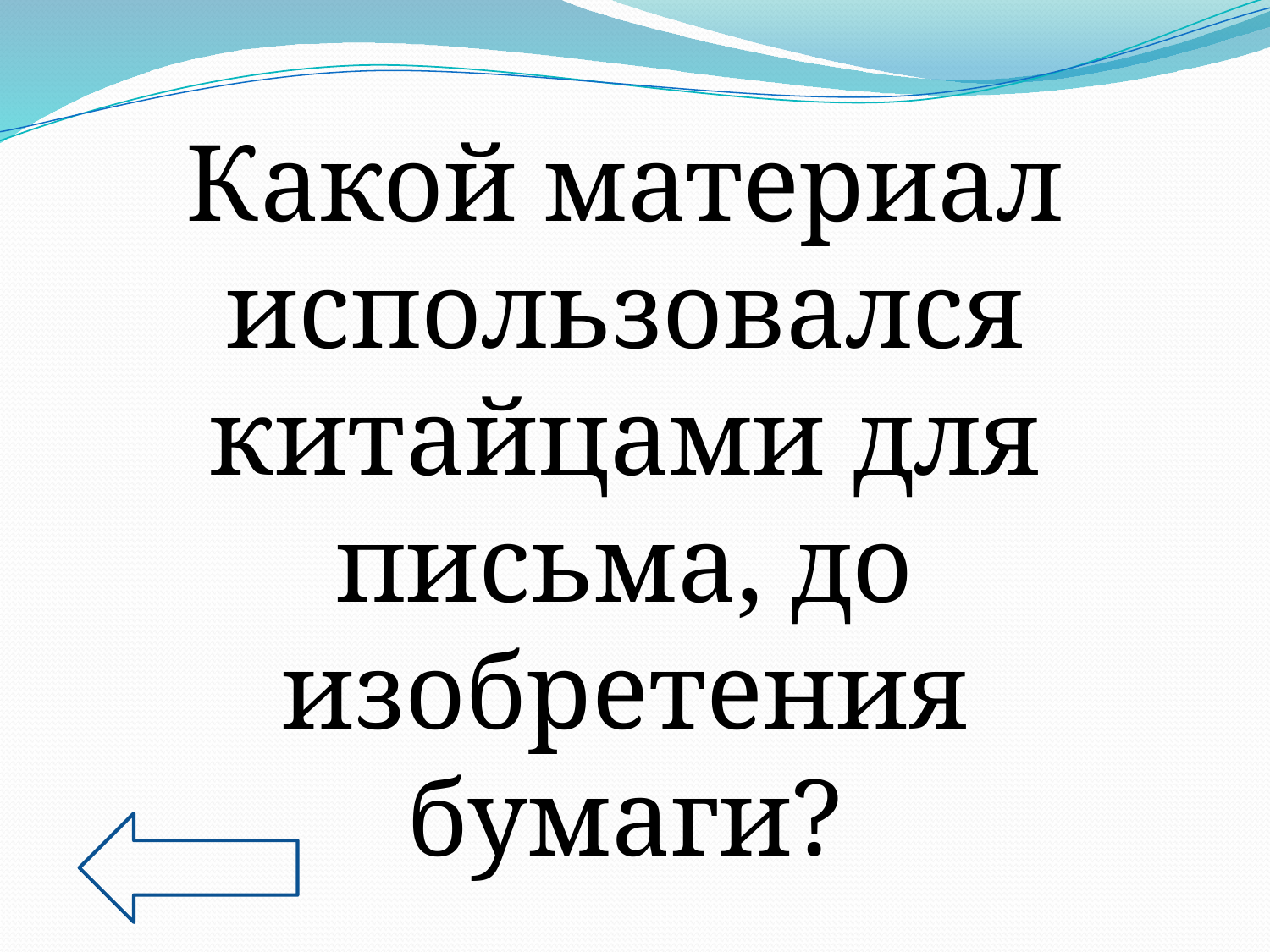

Какой материал использовался китайцами для письма, до изобретения бумаги?